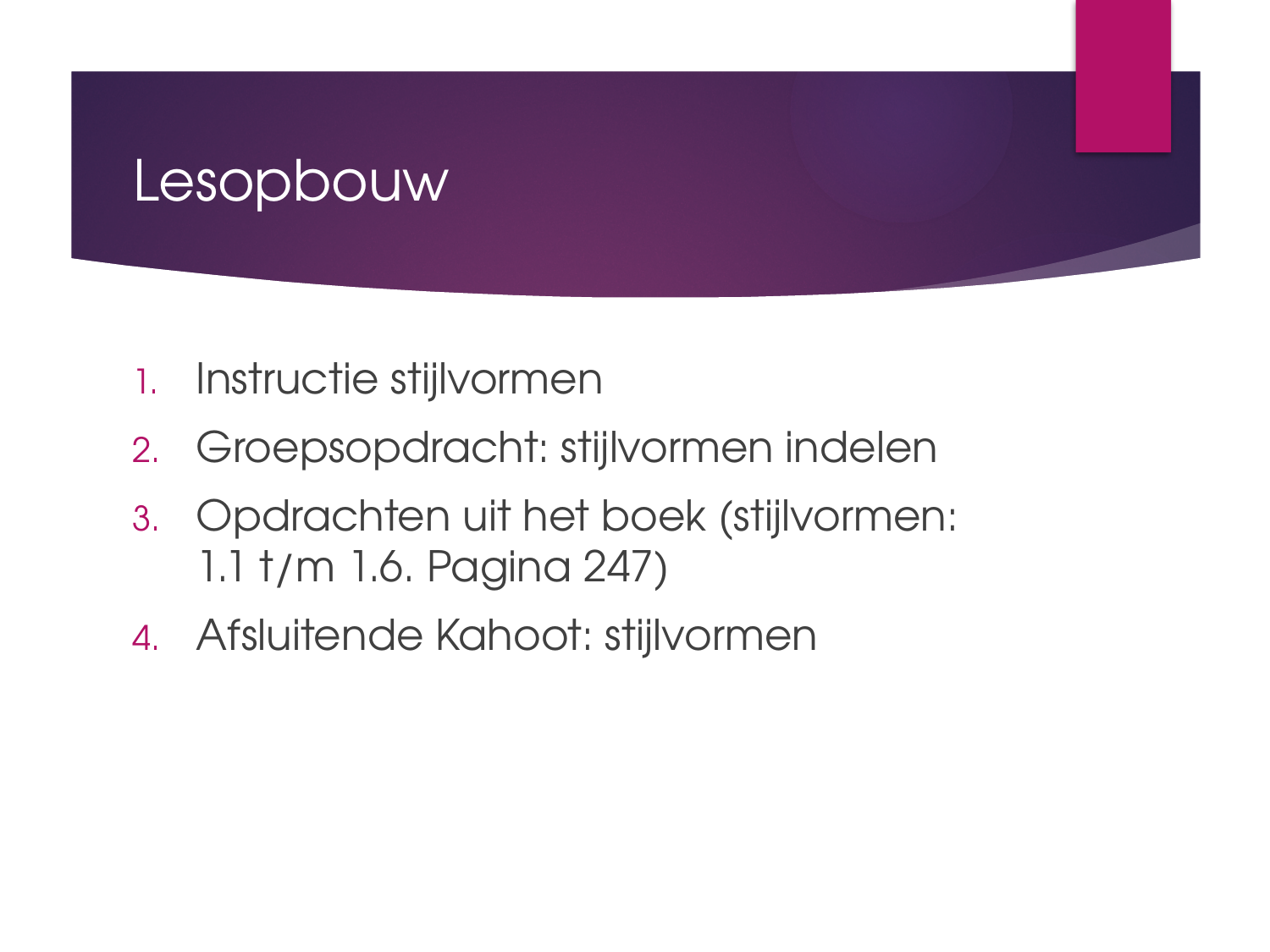

# Lesopbouw
Instructie stijlvormen
Groepsopdracht: stijlvormen indelen
Opdrachten uit het boek (stijlvormen: 1.1 t/m 1.6. Pagina 247)
Afsluitende Kahoot: stijlvormen